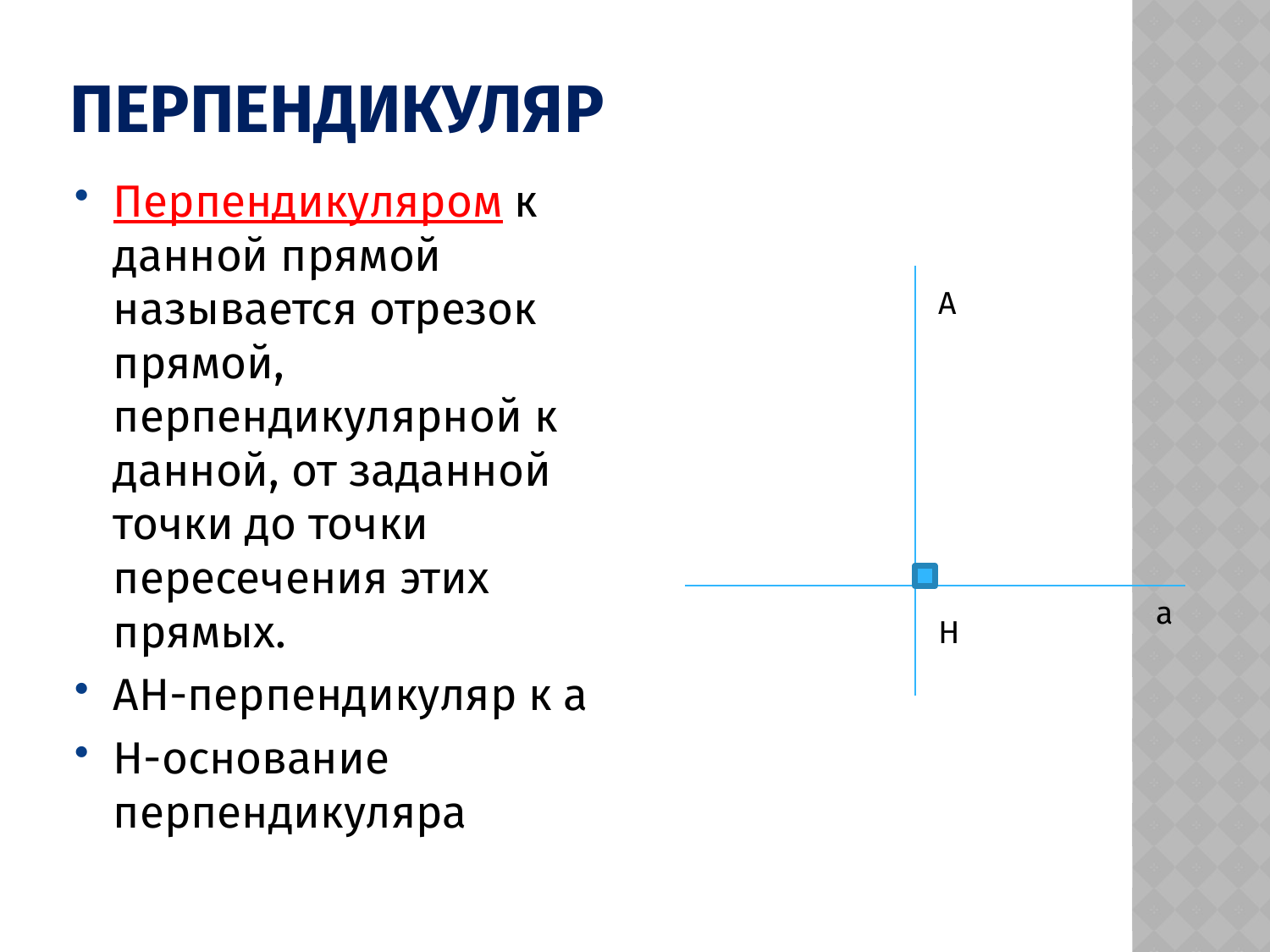

# Перпендикуляр
Перпендикуляром к данной прямой называется отрезок прямой, перпендикулярной к данной, от заданной точки до точки пересечения этих прямых.
АН-перпендикуляр к а
Н-основание перпендикуляра

А

а
Н